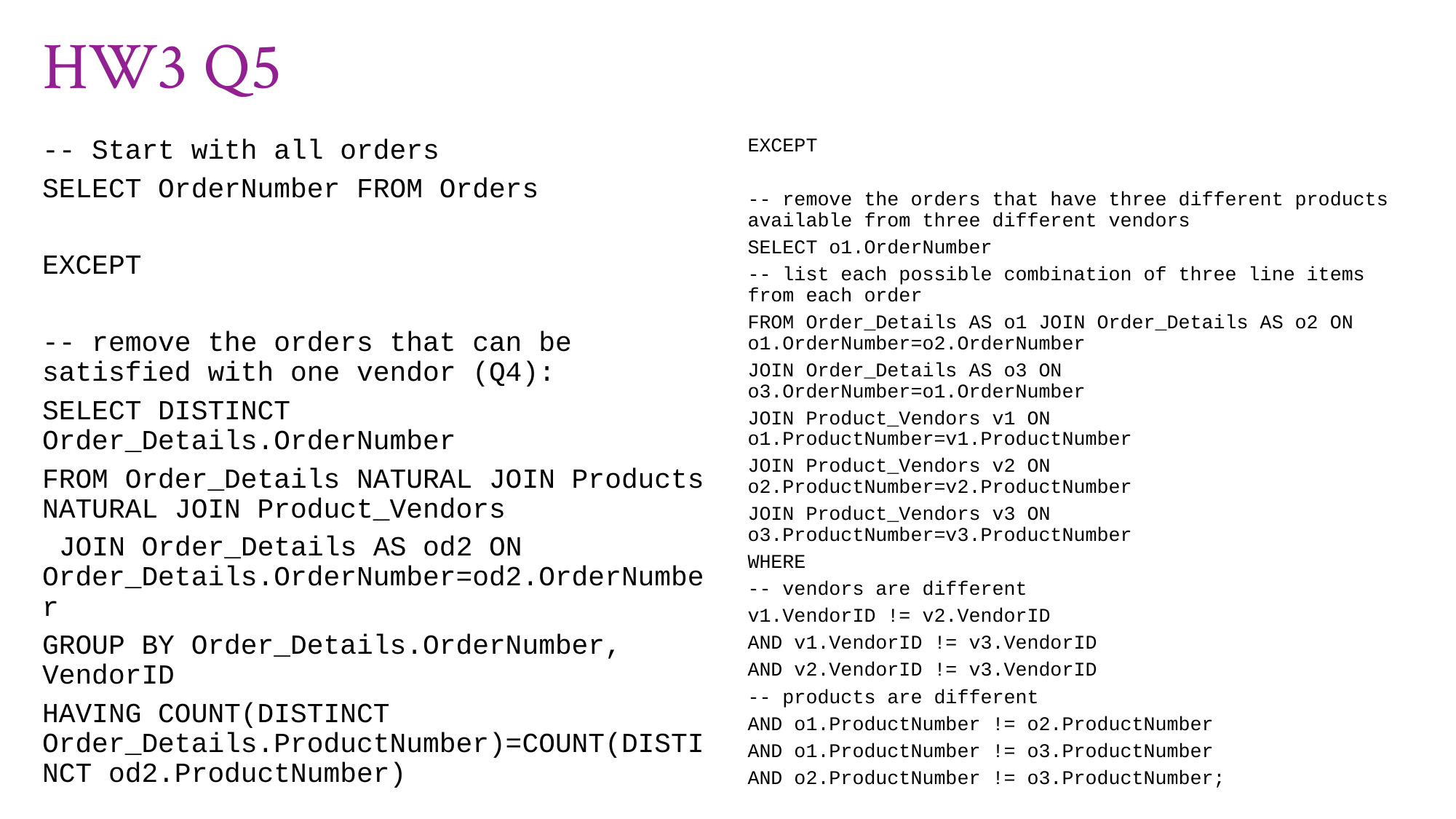

# HW3 Q5
﻿-- Start with all orders
SELECT OrderNumber FROM Orders

EXCEPT

-- remove the orders that can be satisfied with one vendor (Q4):
SELECT DISTINCT Order_Details.OrderNumber
FROM Order_Details NATURAL JOIN Products NATURAL JOIN Product_Vendors
 JOIN Order_Details AS od2 ON Order_Details.OrderNumber=od2.OrderNumber
GROUP BY Order_Details.OrderNumber, VendorID
HAVING COUNT(DISTINCT Order_Details.ProductNumber)=COUNT(DISTINCT od2.ProductNumber)

EXCEPT

-- remove the orders that have three different products available from three different vendors
SELECT o1.OrderNumber
-- list each possible combination of three line items from each order
FROM Order_Details AS o1 JOIN Order_Details AS o2 ON o1.OrderNumber=o2.OrderNumber
JOIN Order_Details AS o3 ON o3.OrderNumber=o1.OrderNumber
JOIN Product_Vendors v1 ON o1.ProductNumber=v1.ProductNumber
JOIN Product_Vendors v2 ON o2.ProductNumber=v2.ProductNumber
JOIN Product_Vendors v3 ON o3.ProductNumber=v3.ProductNumber
WHERE
-- vendors are different
v1.VendorID != v2.VendorID
AND v1.VendorID != v3.VendorID
AND v2.VendorID != v3.VendorID
-- products are different
AND o1.ProductNumber != o2.ProductNumber
AND o1.ProductNumber != o3.ProductNumber
AND o2.ProductNumber != o3.ProductNumber;